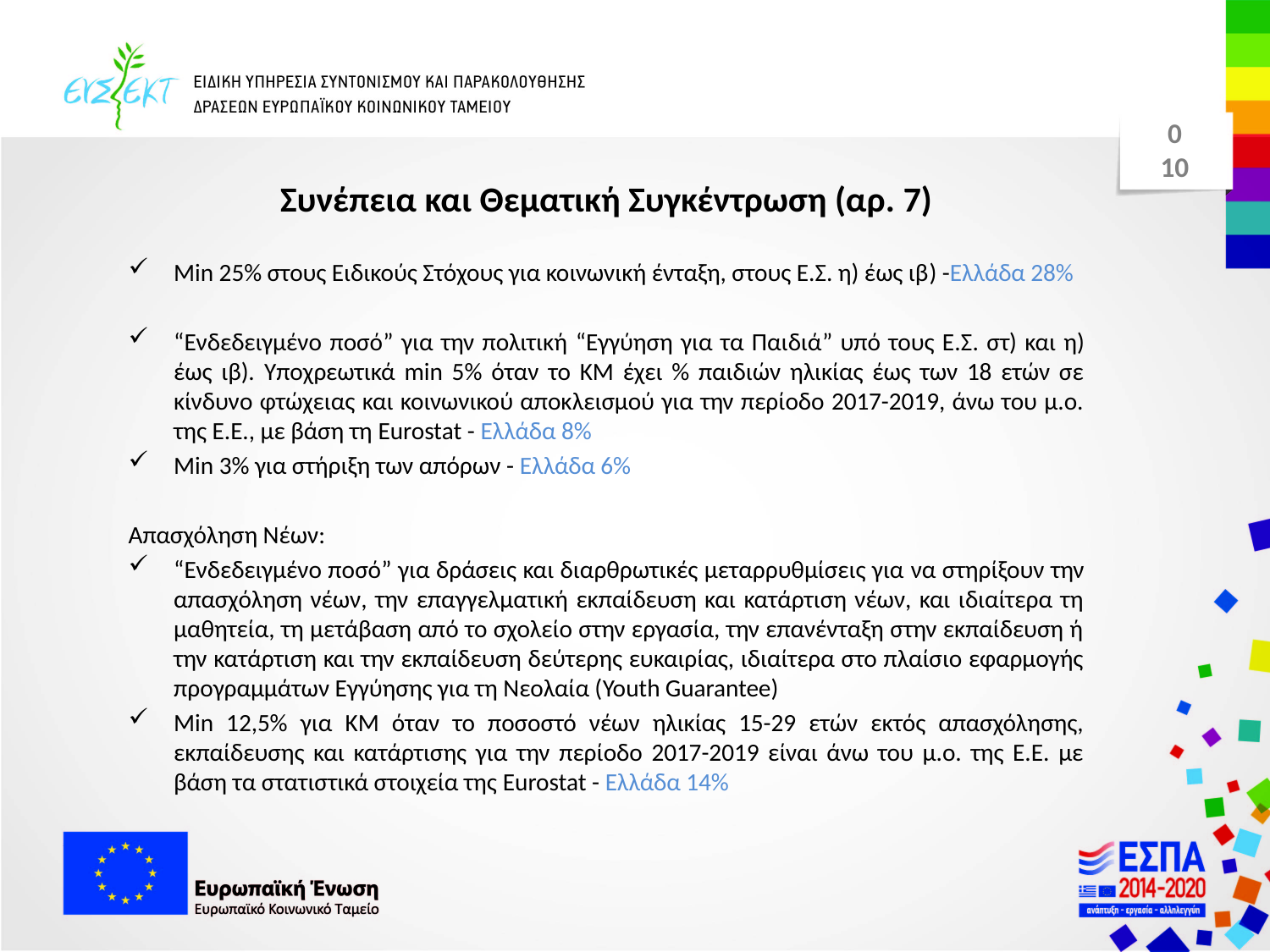

010
# Συνέπεια και Θεματική Συγκέντρωση (αρ. 7)
Min 25% στους Ειδικούς Στόχους για κοινωνική ένταξη, στους Ε.Σ. η) έως ιβ) -Ελλάδα 28%

“Ενδεδειγμένο ποσό” για την πολιτική “Εγγύηση για τα Παιδιά” υπό τους Ε.Σ. στ) και η) έως ιβ). Υποχρεωτικά min 5% όταν το ΚΜ έχει % παιδιών ηλικίας έως των 18 ετών σε κίνδυνο φτώχειας και κοινωνικού αποκλεισμού για την περίοδο 2017-2019, άνω του μ.ο. της Ε.Ε., με βάση τη Eurostat - Ελλάδα 8%
Min 3% για στήριξη των απόρων - Ελλάδα 6%

Απασχόληση Νέων:
“Ενδεδειγμένο ποσό” για δράσεις και διαρθρωτικές μεταρρυθμίσεις για να στηρίξουν την απασχόληση νέων, την επαγγελματική εκπαίδευση και κατάρτιση νέων, και ιδιαίτερα τη μαθητεία, τη μετάβαση από το σχολείο στην εργασία, την επανένταξη στην εκπαίδευση ή την κατάρτιση και την εκπαίδευση δεύτερης ευκαιρίας, ιδιαίτερα στο πλαίσιο εφαρμογής προγραμμάτων Εγγύησης για τη Νεολαία (Youth Guarantee)
Min 12,5% για ΚΜ όταν το ποσοστό νέων ηλικίας 15-29 ετών εκτός απασχόλησης, εκπαίδευσης και κατάρτισης για την περίοδο 2017-2019 είναι άνω του μ.ο. της Ε.Ε. με βάση τα στατιστικά στοιχεία της Eurostat - Ελλάδα 14%